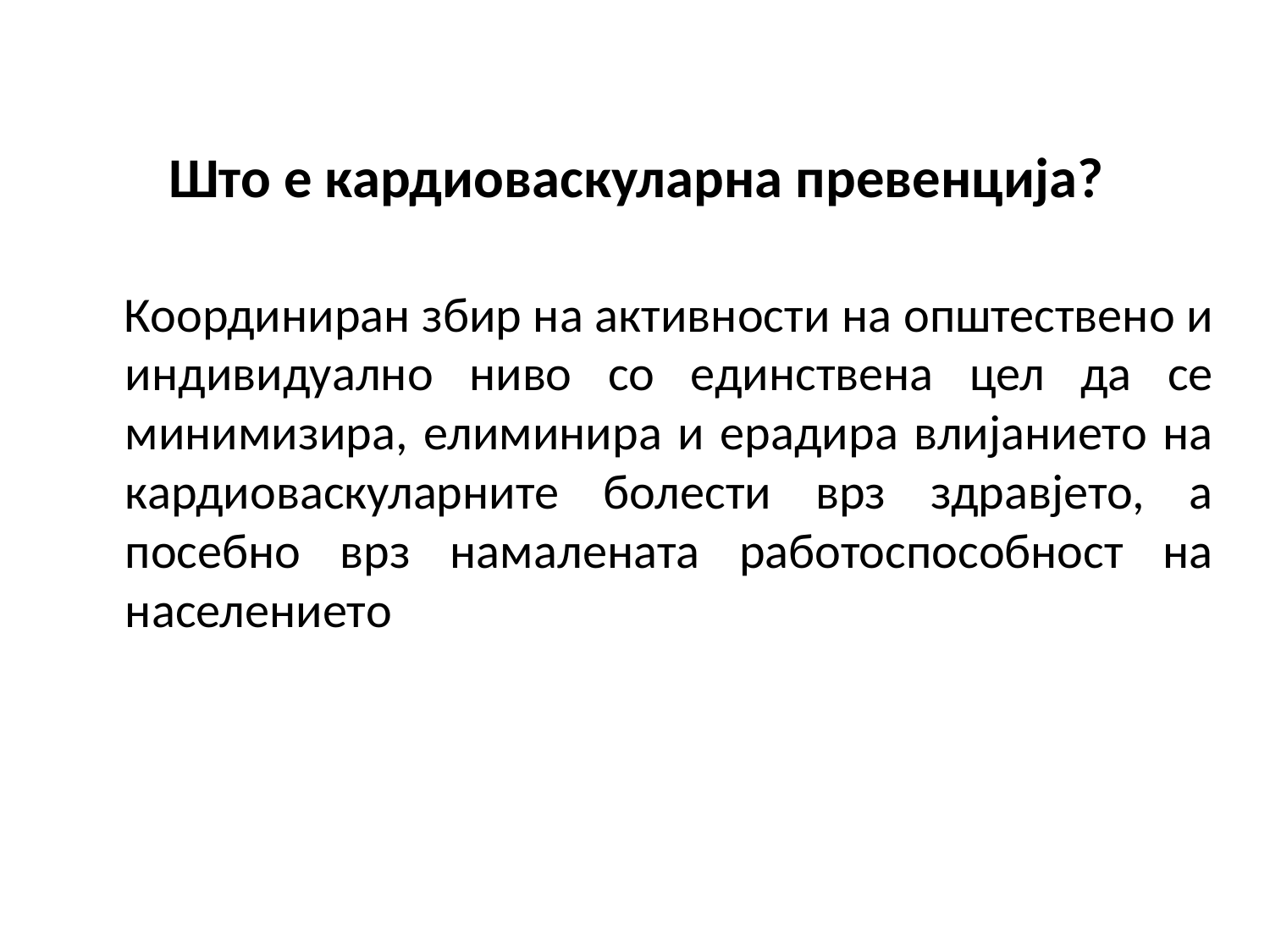

# Што е кардиоваскуларна превенција?
    Координиран збир на активности на општествено и индивидуално ниво со единствена цел да се минимизира, елиминира и ерадира влијанието на кардиоваскуларните болести врз здравјето, а посебно врз намалената работоспособност на населението